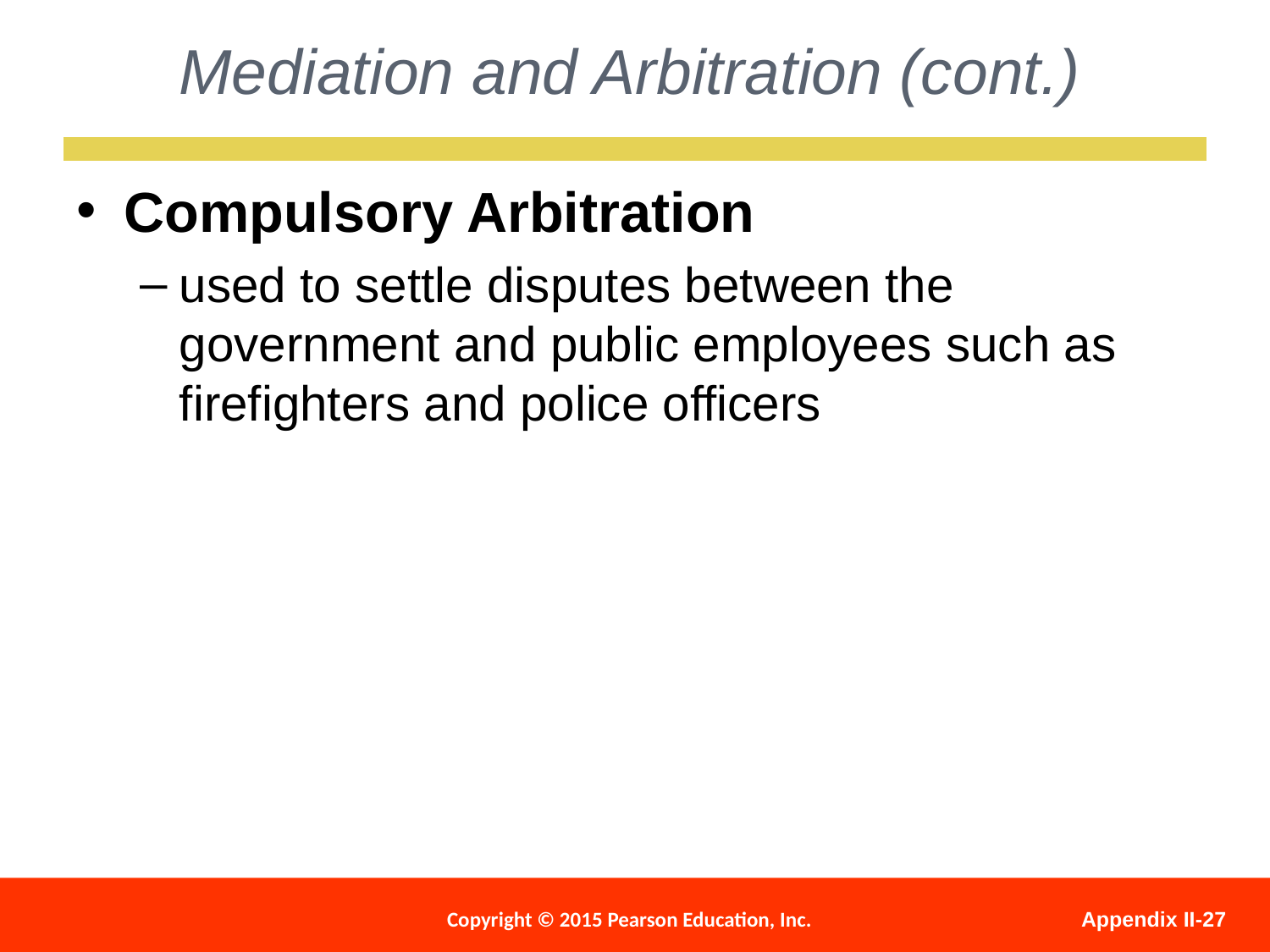

Mediation and Arbitration (cont.)
Compulsory Arbitration
used to settle disputes between the government and public employees such as firefighters and police officers